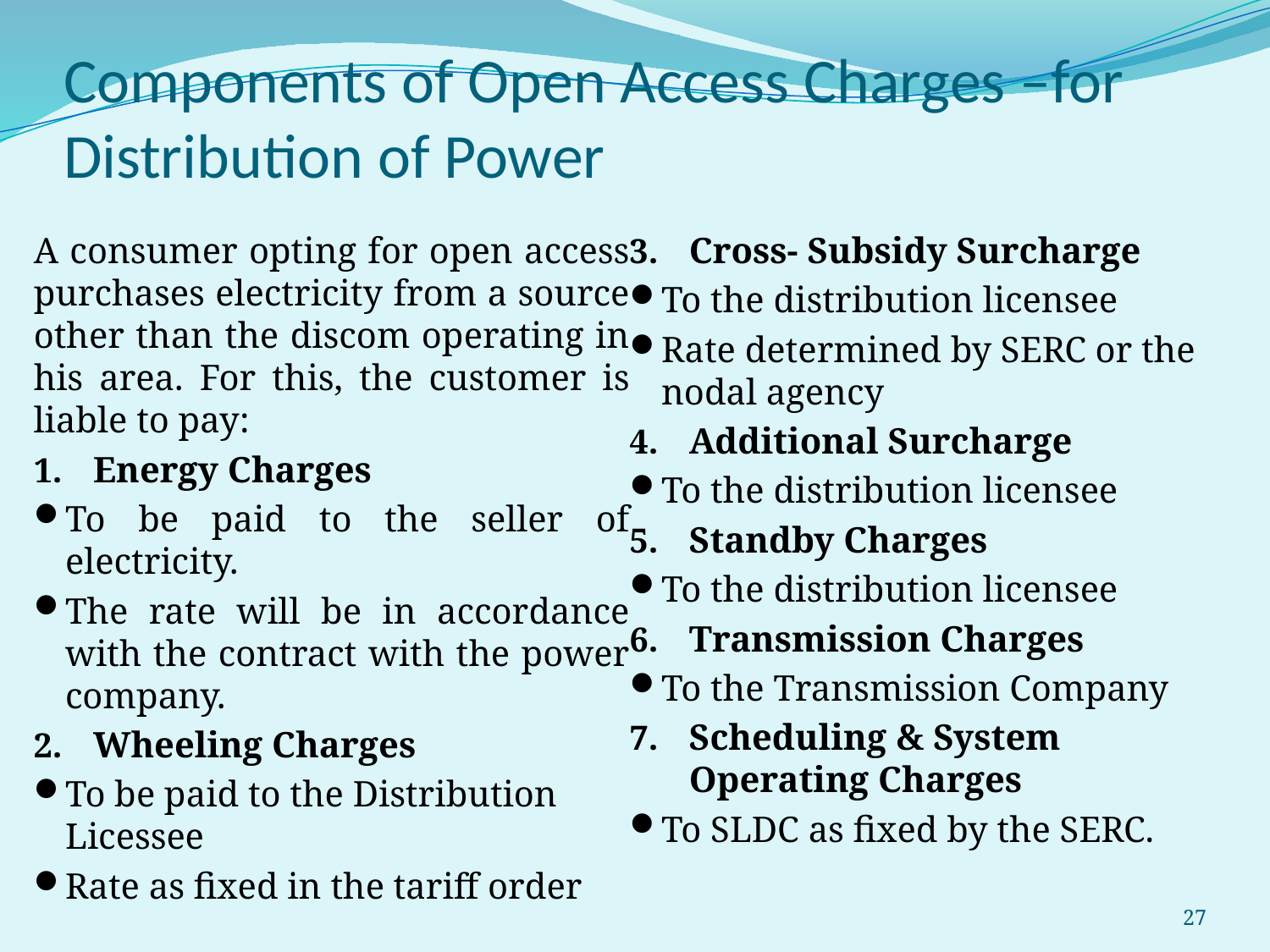

# Components of Open Access Charges –for Distribution of Power
A consumer opting for open access purchases electricity from a source other than the discom operating in his area. For this, the customer is liable to pay:
Energy Charges
To be paid to the seller of electricity.
The rate will be in accordance with the contract with the power company.
Wheeling Charges
To be paid to the Distribution Licessee
Rate as fixed in the tariff order
Cross- Subsidy Surcharge
To the distribution licensee
Rate determined by SERC or the nodal agency
Additional Surcharge
To the distribution licensee
Standby Charges
To the distribution licensee
Transmission Charges
To the Transmission Company
Scheduling & System Operating Charges
To SLDC as fixed by the SERC.
27